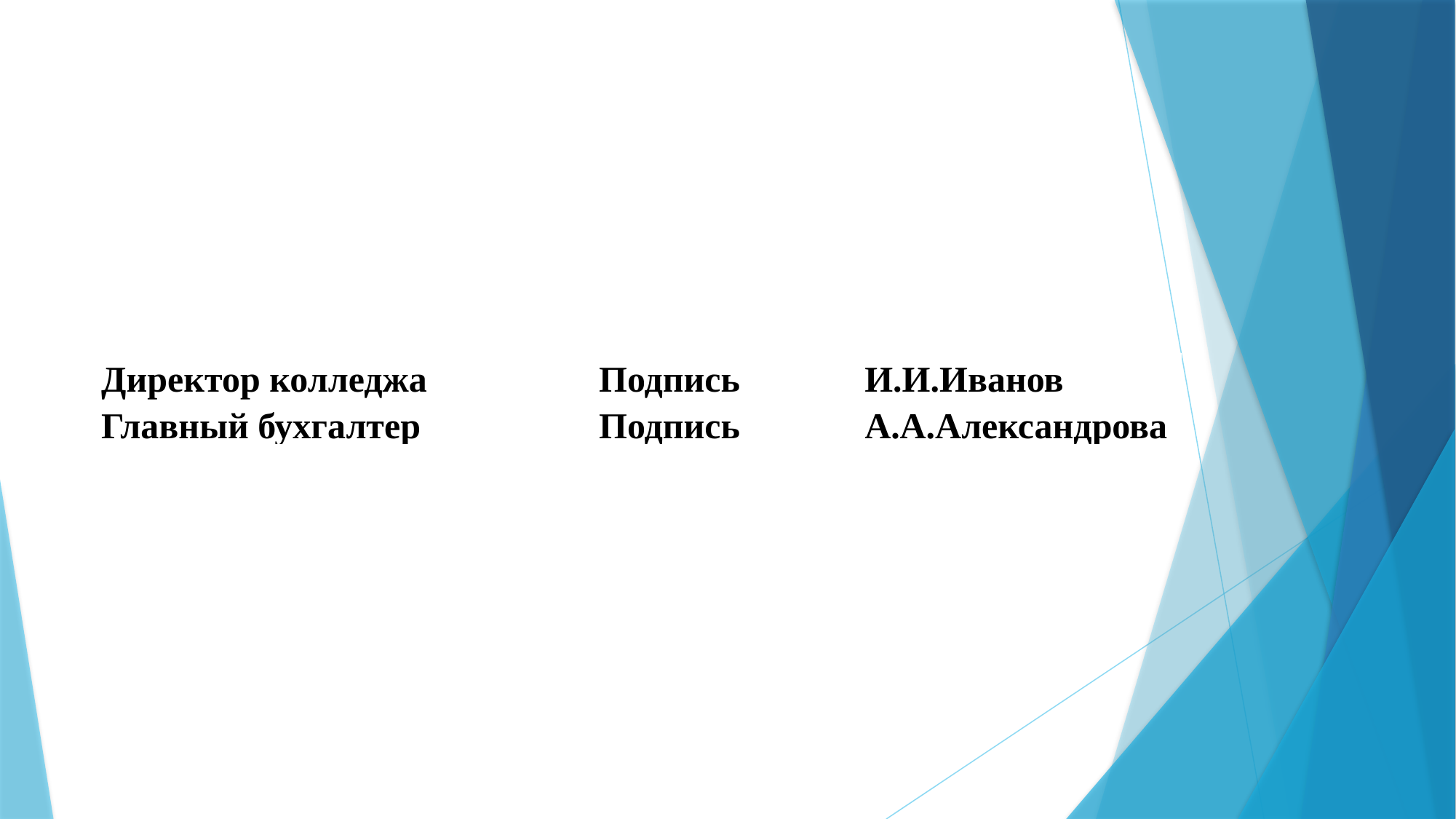

| Директор колледжа Главный бухгалтер | Подпись Подпись | И.И.Иванов А.А.Александрова |
| --- | --- | --- |